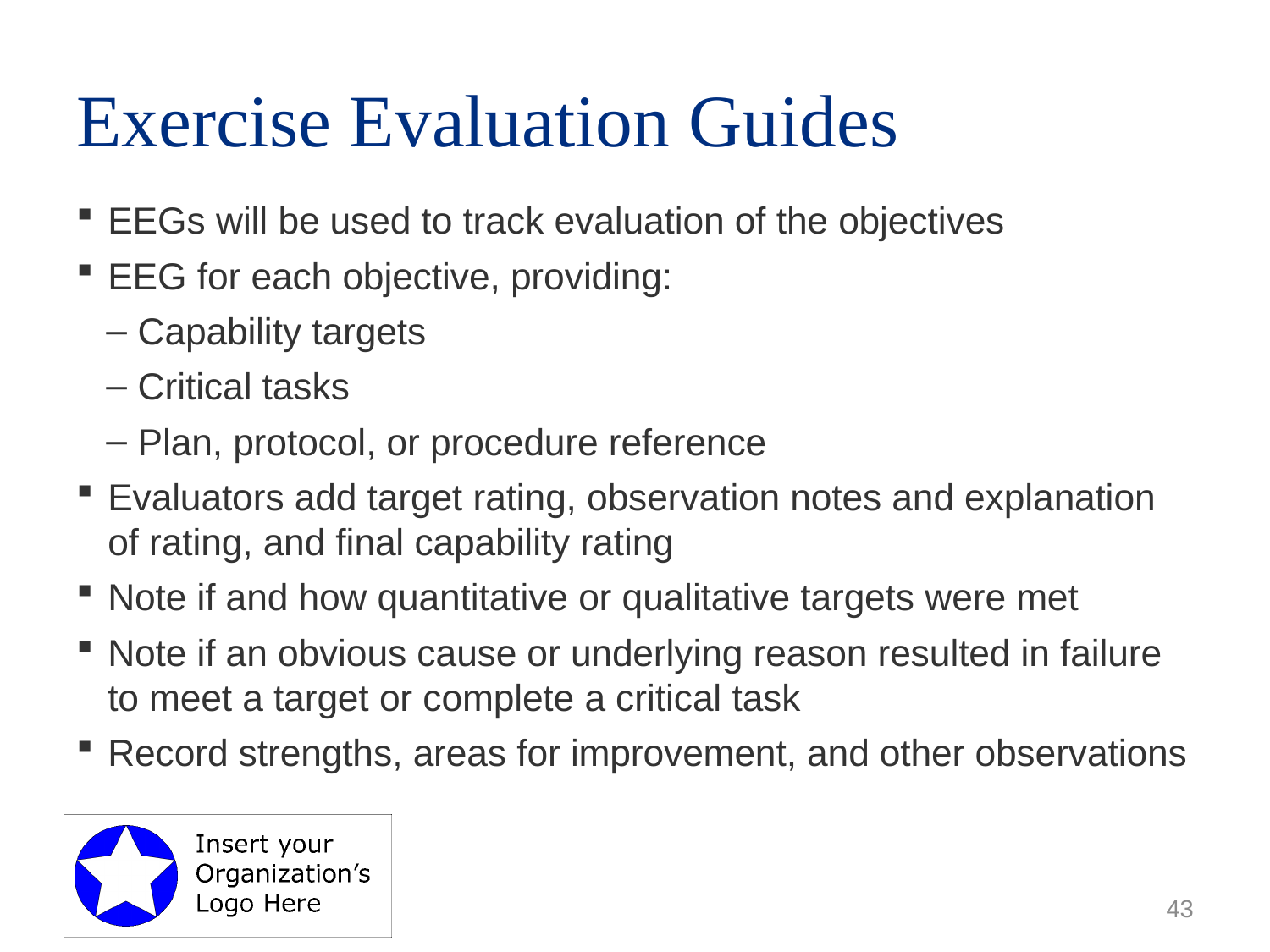

# Exercise Evaluation Guides
EEGs will be used to track evaluation of the objectives
EEG for each objective, providing:
Capability targets
Critical tasks
Plan, protocol, or procedure reference
Evaluators add target rating, observation notes and explanation of rating, and final capability rating
Note if and how quantitative or qualitative targets were met
Note if an obvious cause or underlying reason resulted in failure to meet a target or complete a critical task
Record strengths, areas for improvement, and other observations
43